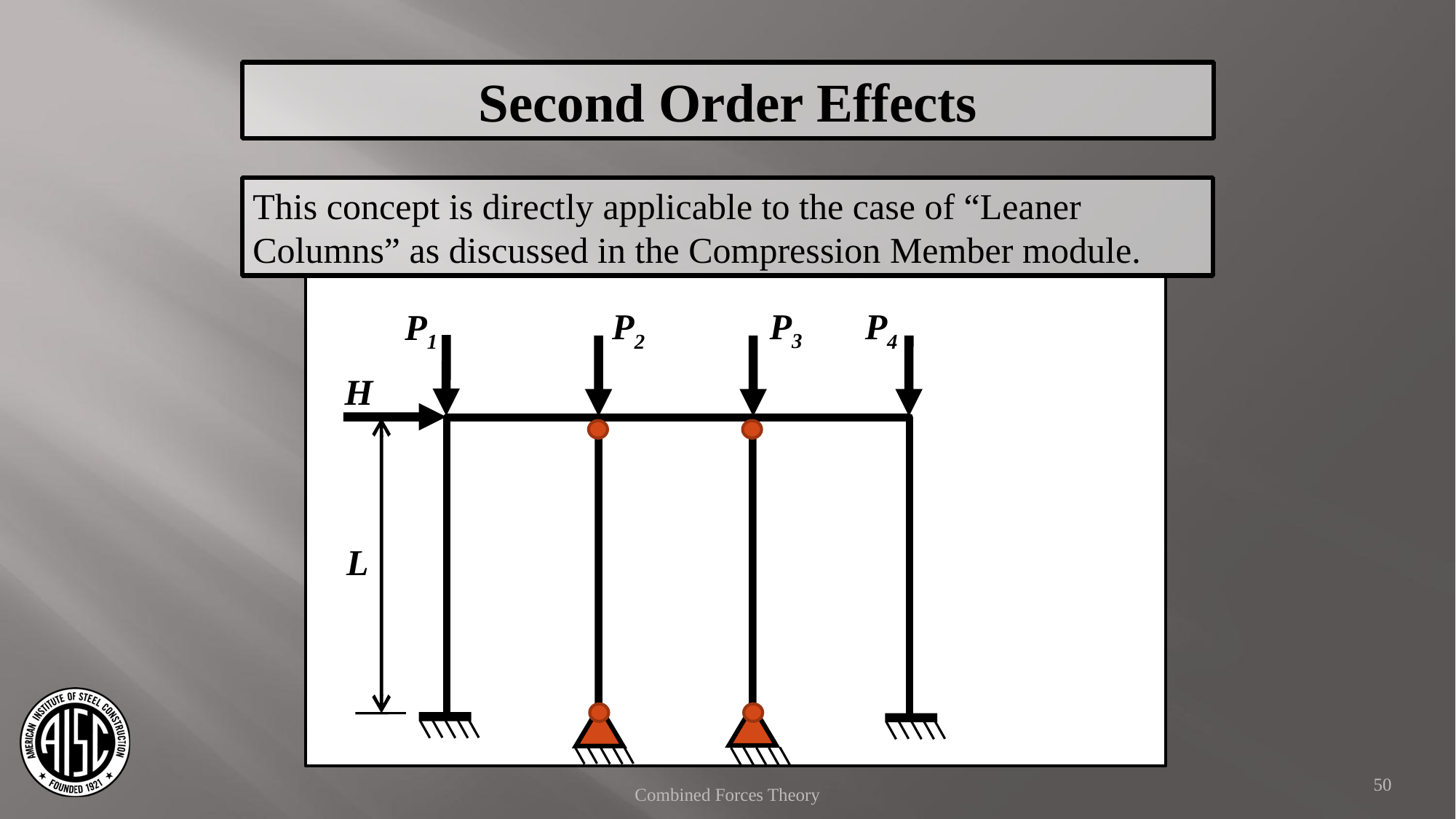

Second Order Effects
This concept is directly applicable to the case of “Leaner Columns” as discussed in the Compression Member module.

P3
P4
P2
P1

H

L

50
Combined Forces Theory